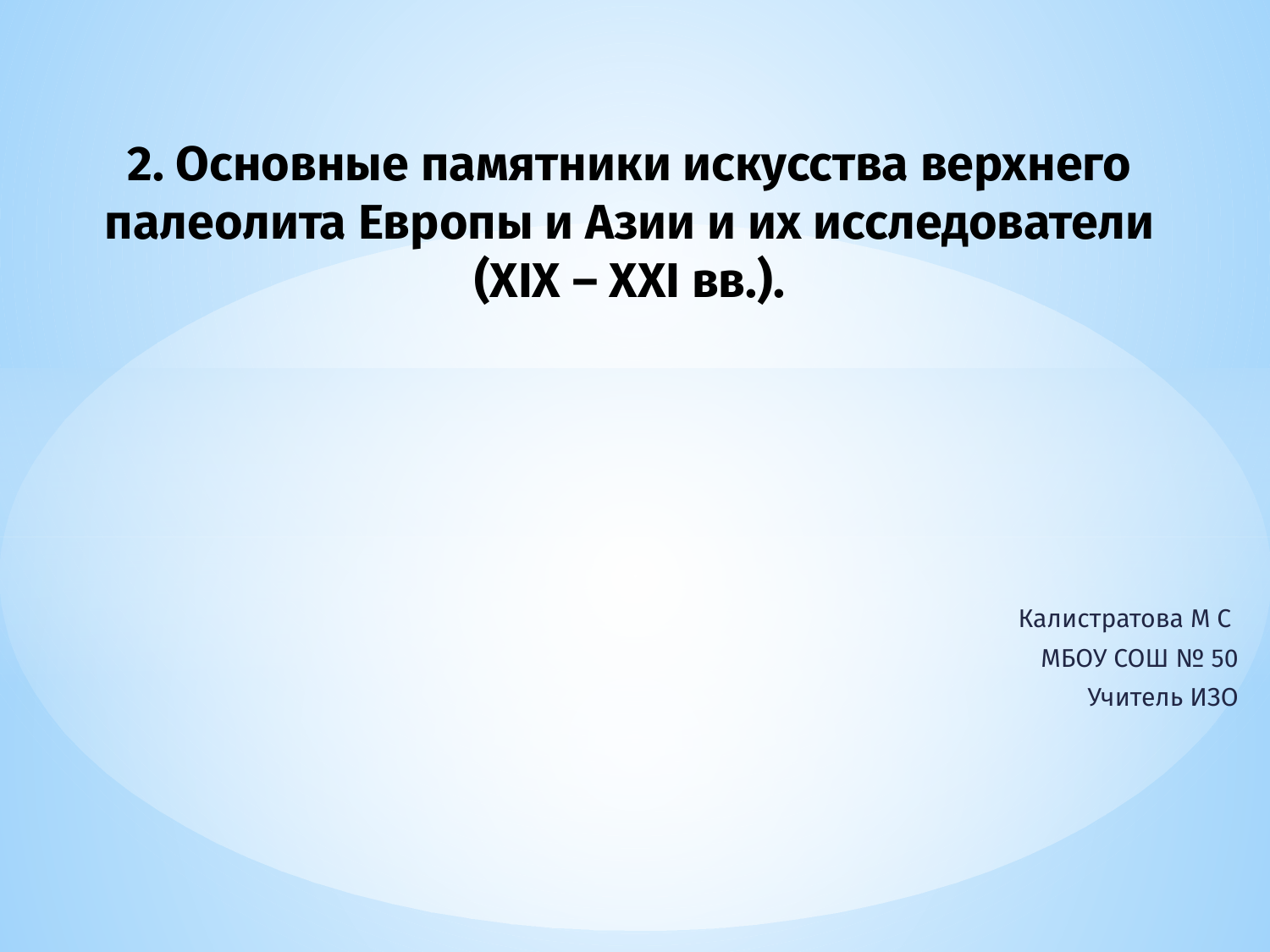

# 2. Основные памятники искусства верхнего палеолита Европы и Азии и их исследователи (ХIХ – ХХI вв.).
Калистратова М С
МБОУ СОШ № 50
Учитель ИЗО